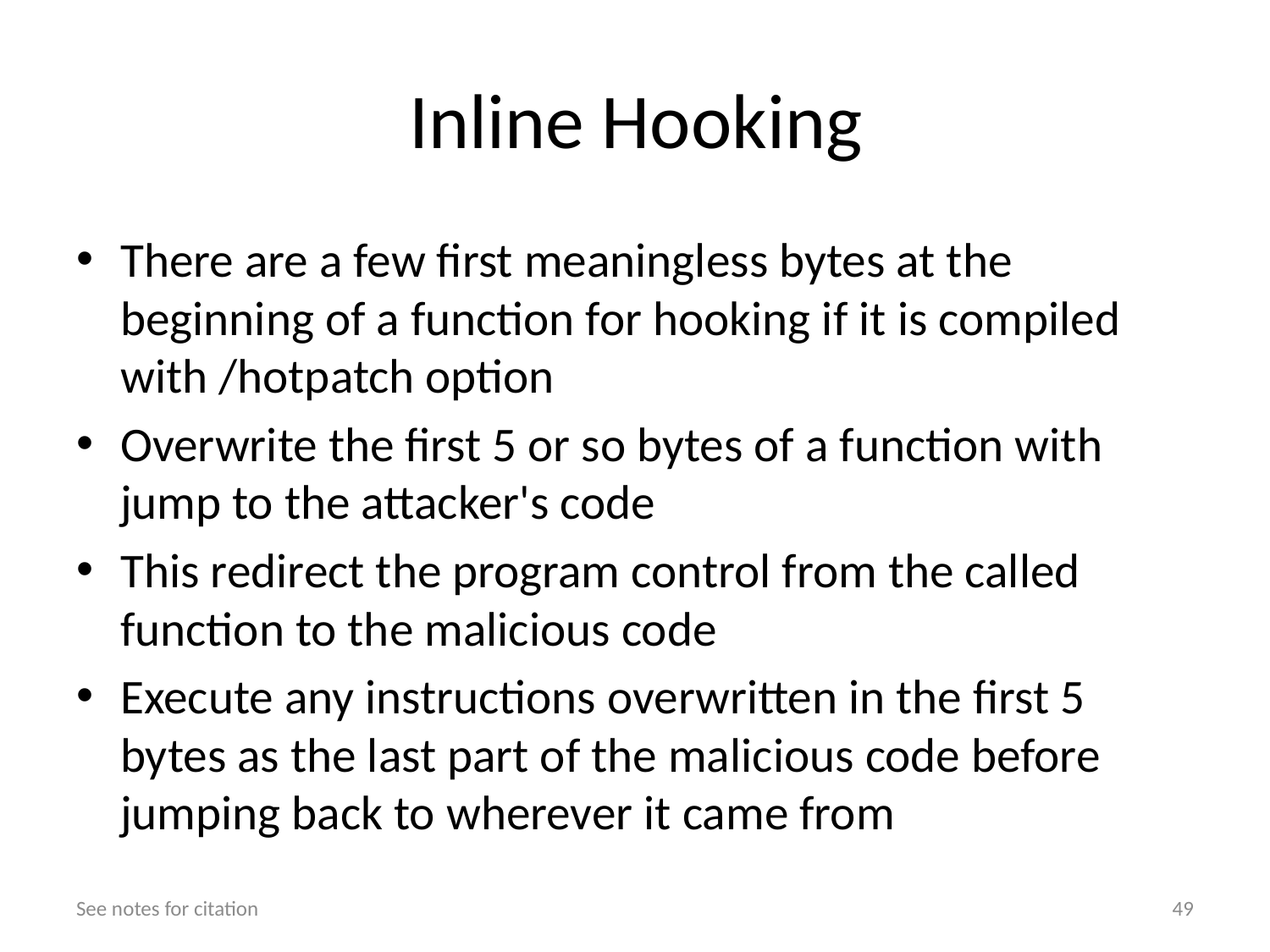

# Inline Hooking
There are a few first meaningless bytes at the beginning of a function for hooking if it is compiled with /hotpatch option
Overwrite the first 5 or so bytes of a function with jump to the attacker's code
This redirect the program control from the called function to the malicious code
Execute any instructions overwritten in the first 5 bytes as the last part of the malicious code before jumping back to wherever it came from
See notes for citation
49